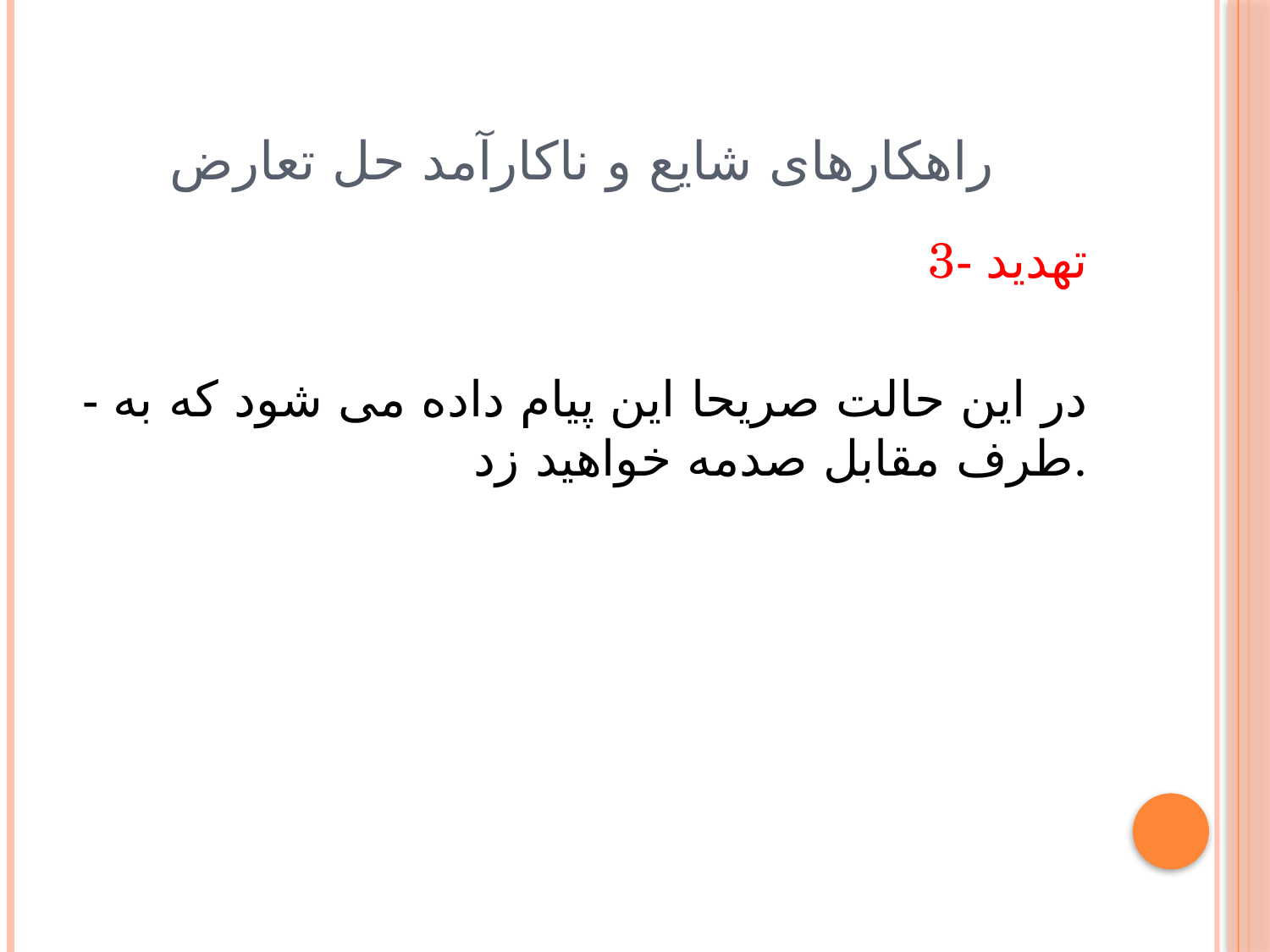

# راهکارهای شایع و ناکارآمد حل تعارض
3- تهدید

- در این حالت صریحا این پیام داده می شود که به طرف مقابل صدمه خواهید زد.